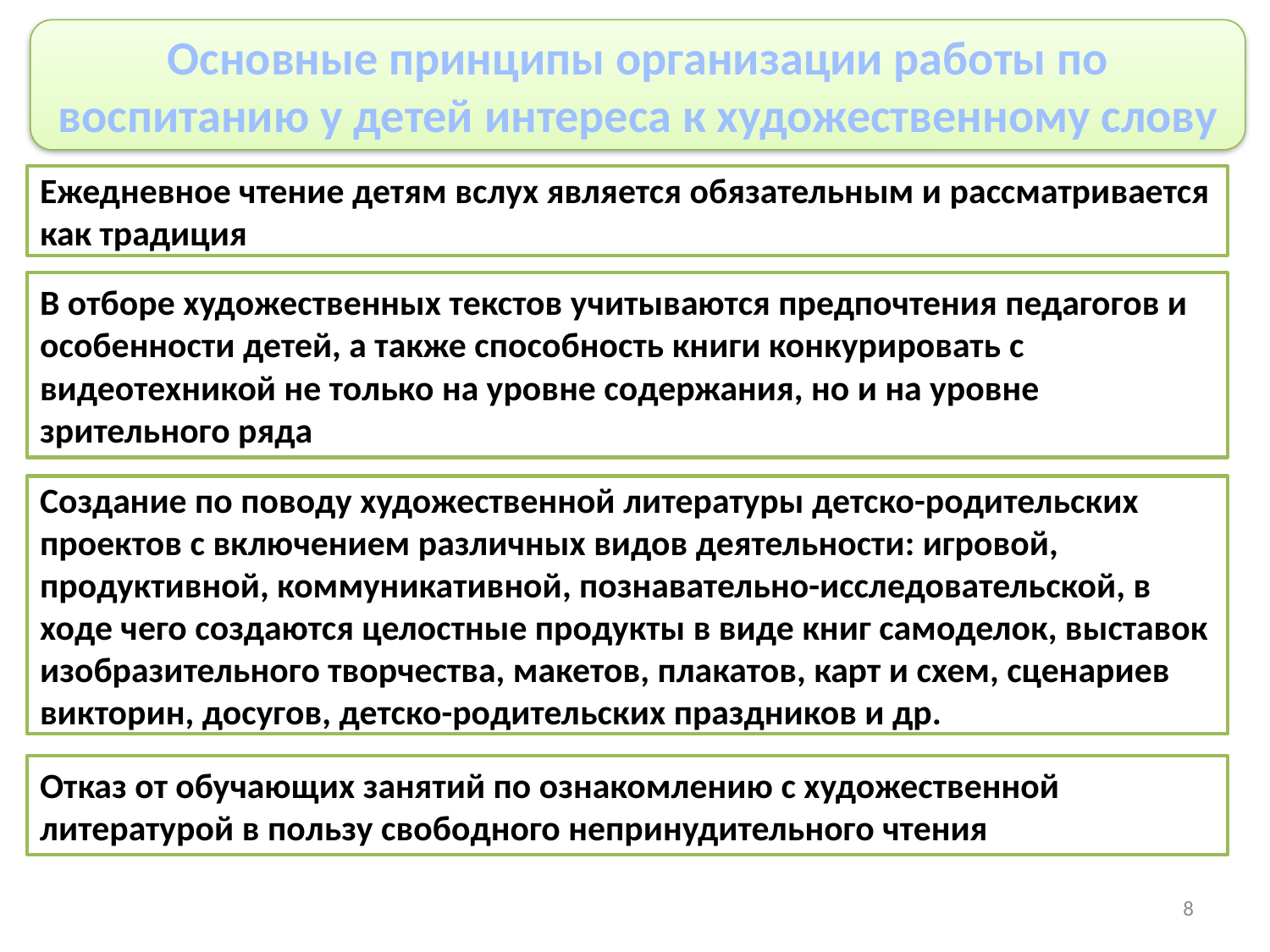

Основные принципы организации работы по воспитанию у детей интереса к художественному слову
Ежедневное чтение детям вслух является обязательным и рассматривается как традиция
В отборе художественных текстов учитываются предпочтения педагогов и особенности детей, а также способность книги конкурировать с видеотехникой не только на уровне содержания, но и на уровне зрительного ряда
Создание по поводу художественной литературы детско-родительских проектов с включением различных видов деятельности: игровой, продуктивной, коммуникативной, познавательно-исследовательской, в ходе чего создаются целостные продукты в виде книг самоделок, выставок изобразительного творчества, макетов, плакатов, карт и схем, сценариев викторин, досугов, детско-родительских праздников и др.
Отказ от обучающих занятий по ознакомлению с художественной литературой в пользу свободного непринудительного чтения
8